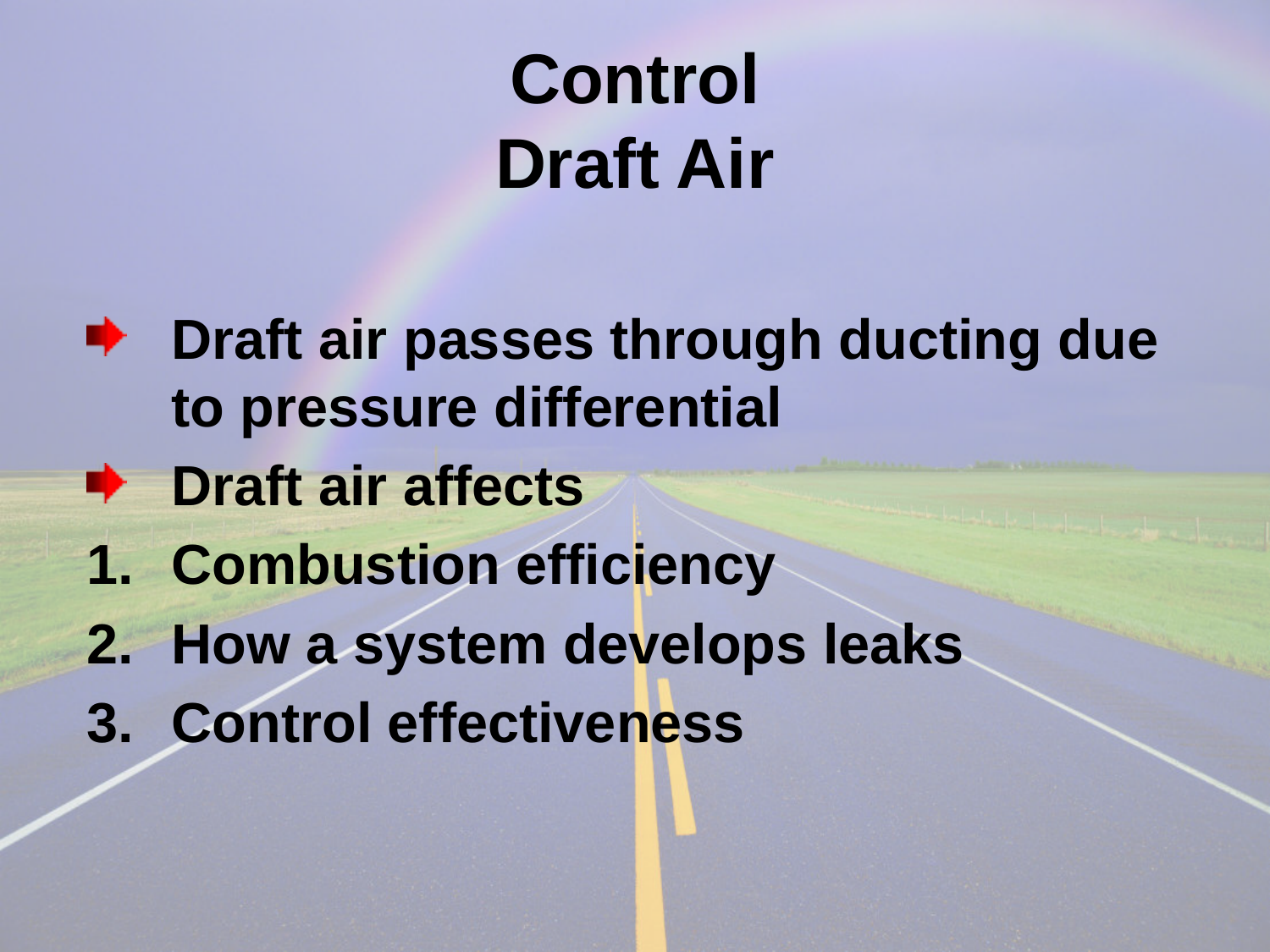

# Control Draft Air
Draft air passes through ducting due to pressure differential
Draft air affects
Combustion efficiency
How a system develops leaks
Control effectiveness